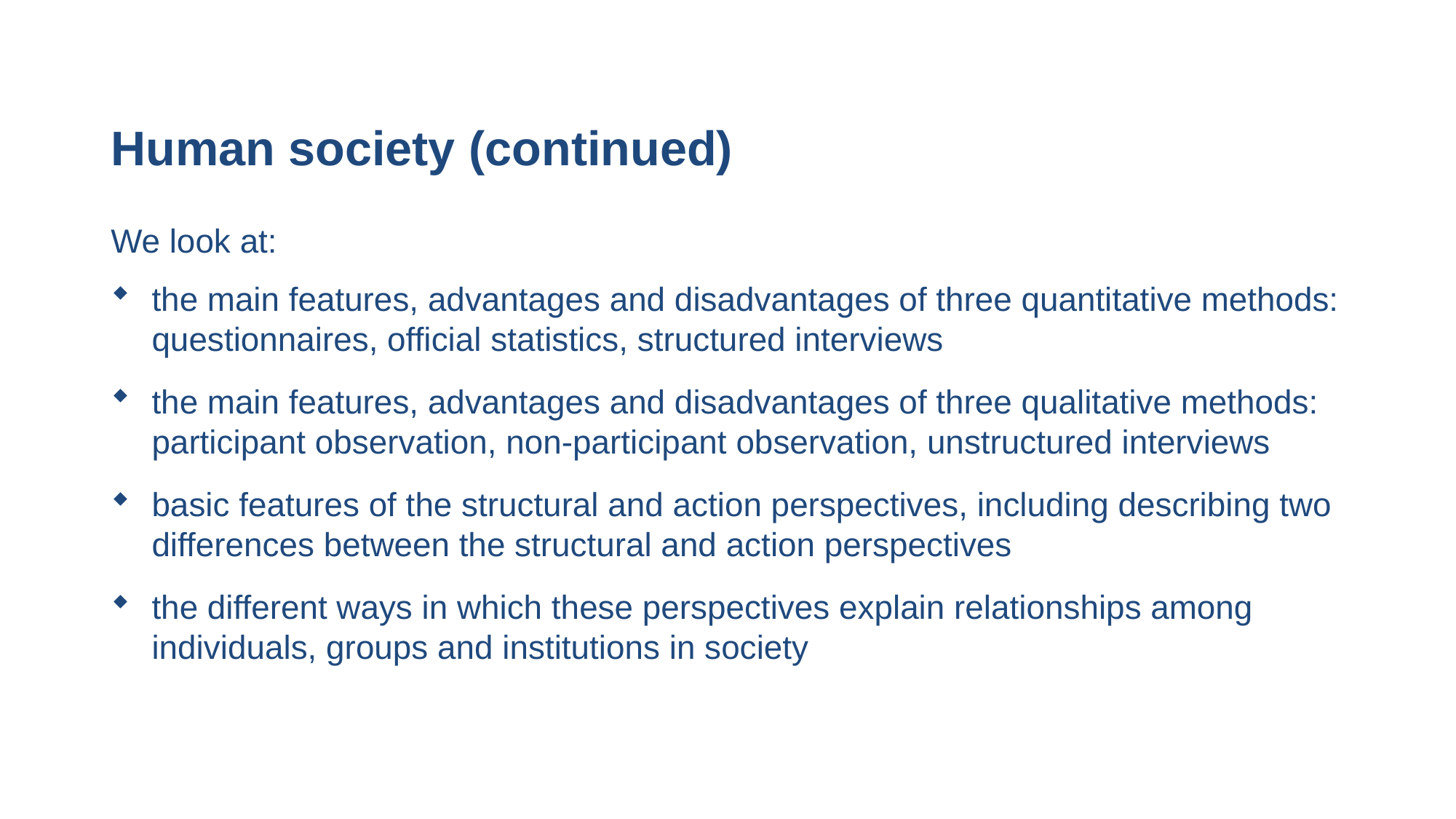

# Human society (continued)
We look at:
the main features, advantages and disadvantages of three quantitative methods: questionnaires, official statistics, structured interviews
the main features, advantages and disadvantages of three qualitative methods: participant observation, non-participant observation, unstructured interviews
basic features of the structural and action perspectives, including describing two differences between the structural and action perspectives
the different ways in which these perspectives explain relationships among individuals, groups and institutions in society